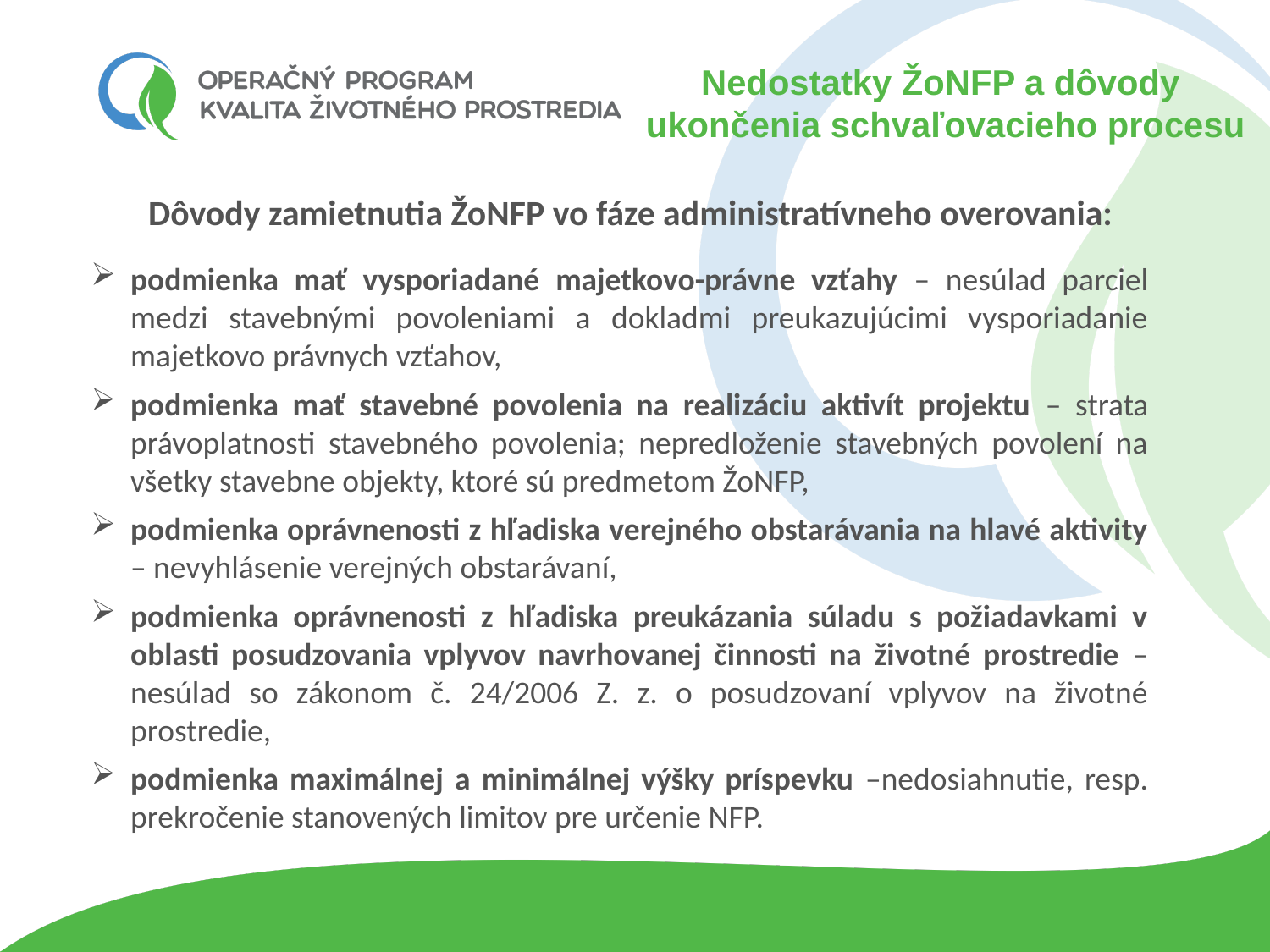

Nedostatky ŽoNFP a dôvody
ukončenia schvaľovacieho procesu

Dôvody zamietnutia ŽoNFP vo fáze administratívneho overovania:
podmienka mať vysporiadané majetkovo-právne vzťahy – nesúlad parciel medzi stavebnými povoleniami a dokladmi preukazujúcimi vysporiadanie majetkovo právnych vzťahov,
podmienka mať stavebné povolenia na realizáciu aktivít projektu – strata právoplatnosti stavebného povolenia; nepredloženie stavebných povolení na všetky stavebne objekty, ktoré sú predmetom ŽoNFP,
podmienka oprávnenosti z hľadiska verejného obstarávania na hlavé aktivity – nevyhlásenie verejných obstarávaní,
podmienka oprávnenosti z hľadiska preukázania súladu s požiadavkami v oblasti posudzovania vplyvov navrhovanej činnosti na životné prostredie – nesúlad so zákonom č. 24/2006 Z. z. o posudzovaní vplyvov na životné prostredie,
podmienka maximálnej a minimálnej výšky príspevku –nedosiahnutie, resp. prekročenie stanovených limitov pre určenie NFP.